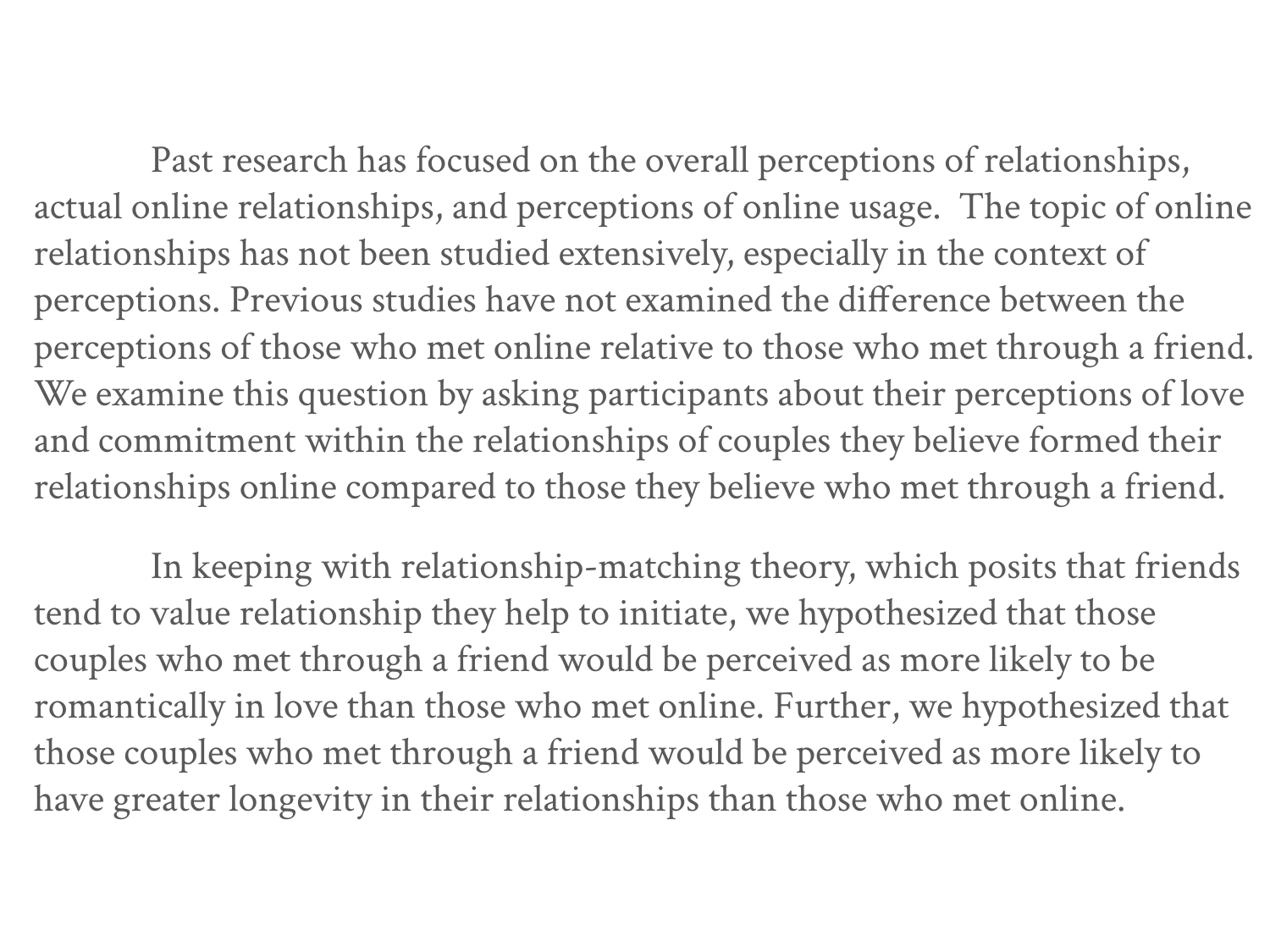

Past research has focused on the overall perceptions of relationships, actual online relationships, and perceptions of online usage.  The topic of online relationships has not been studied extensively, especially in the context of perceptions. Previous studies have not examined the difference between the perceptions of those who met online relative to those who met through a friend. We examine this question by asking participants about their perceptions of love and commitment within the relationships of couples they believe formed their relationships online compared to those they believe who met through a friend.
	In keeping with relationship-matching theory, which posits that friends tend to value relationship they help to initiate, we hypothesized that those couples who met through a friend would be perceived as more likely to be romantically in love than those who met online. Further, we hypothesized that those couples who met through a friend would be perceived as more likely to have greater longevity in their relationships than those who met online.
# III.  The Present Study